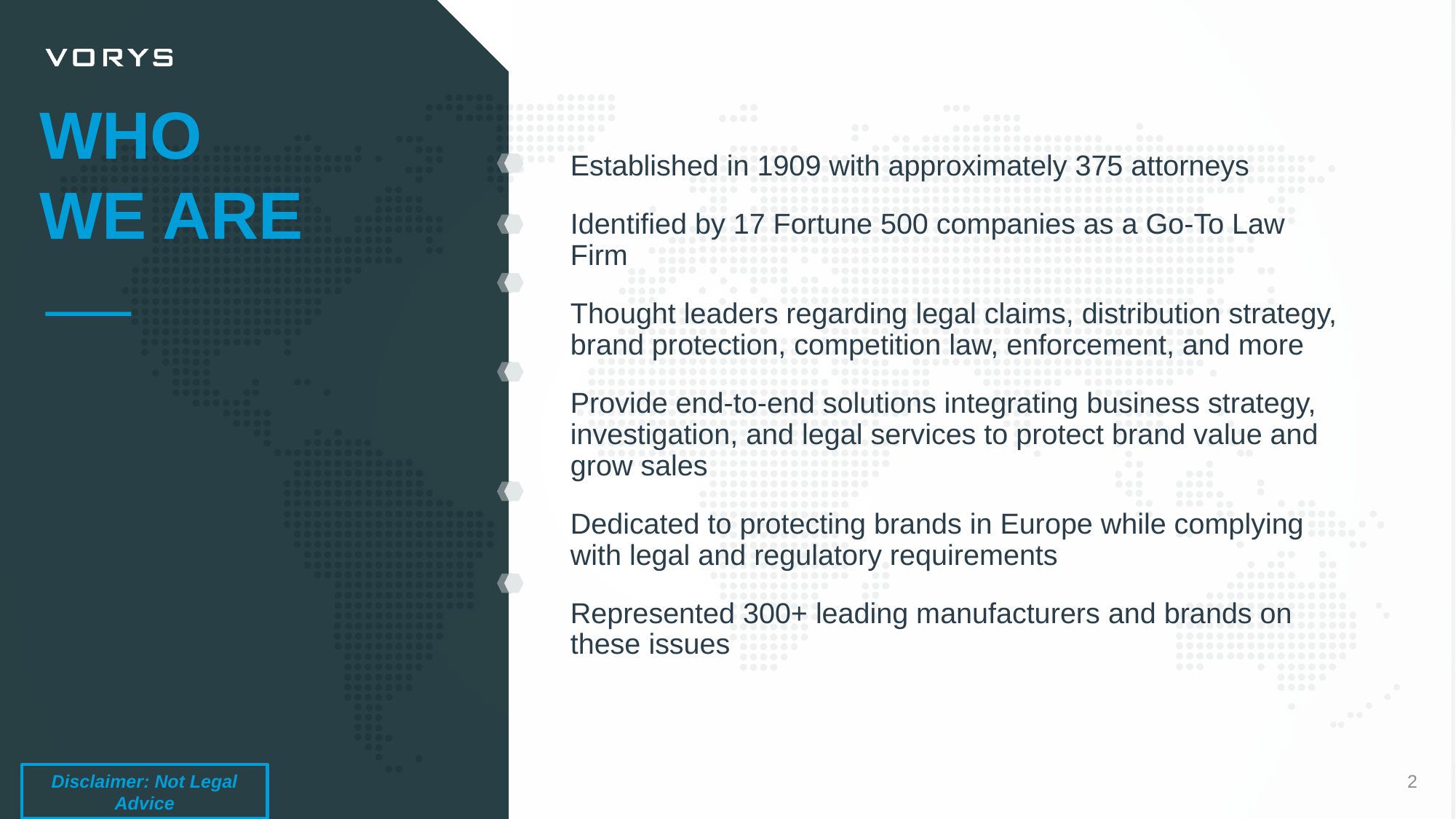

# WHO WE ARE
Established in 1909 with approximately 375 attorneys
Identified by 17 Fortune 500 companies as a Go-To Law Firm
Thought leaders regarding legal claims, distribution strategy, brand protection, competition law, enforcement, and more
Provide end-to-end solutions integrating business strategy, investigation, and legal services to protect brand value and grow sales
Dedicated to protecting brands in Europe while complying with legal and regulatory requirements
Represented 300+ leading manufacturers and brands on these issues

2
Disclaimer: Not Legal Advice